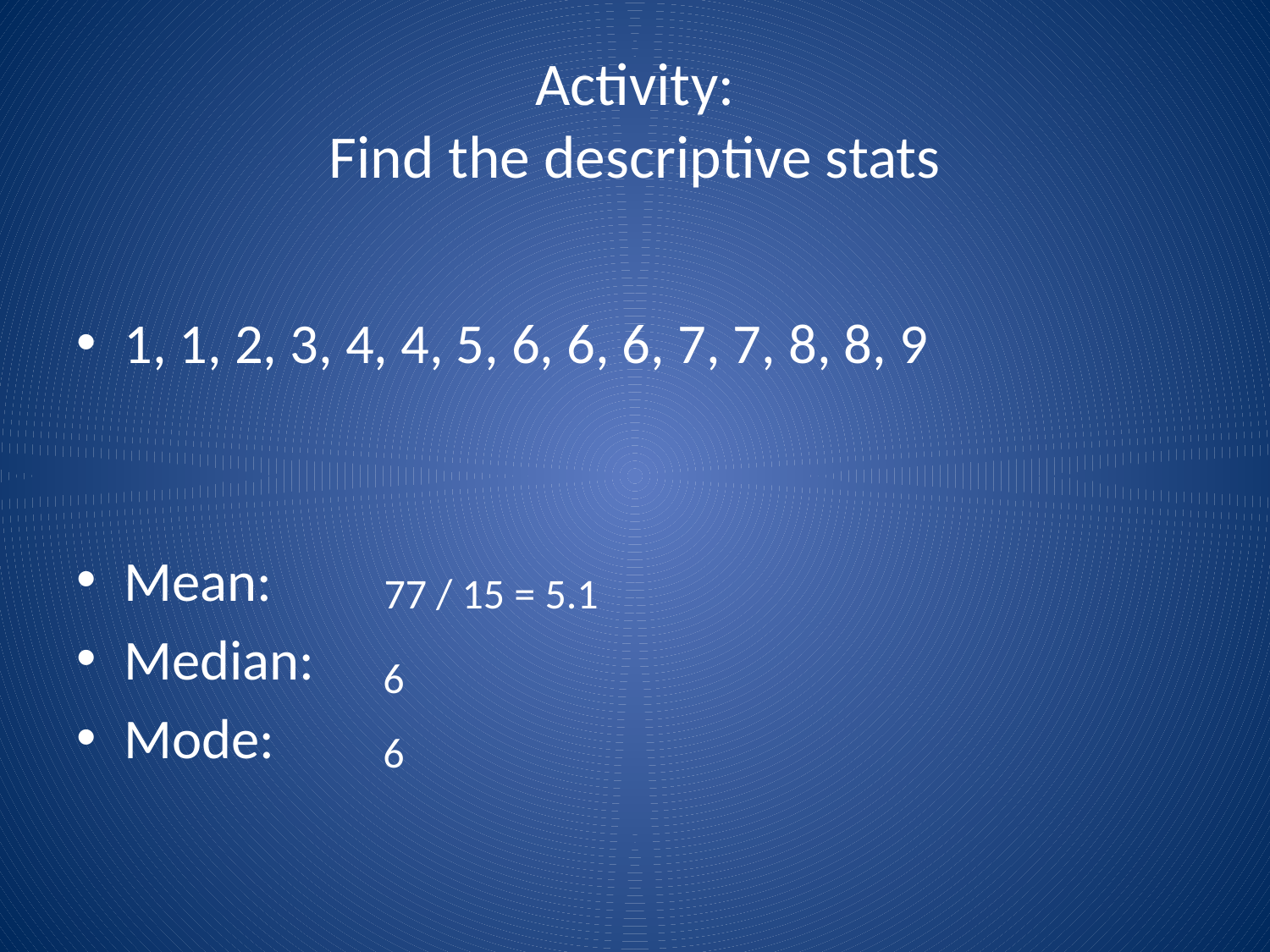

# Activity: Find the descriptive stats

1, 1, 2, 3, 4, 4, 5, 6, 6, 6, 7, 7, 8, 8, 9

Mean:
Median:
Mode:
77 / 15 = 5.1
6
6